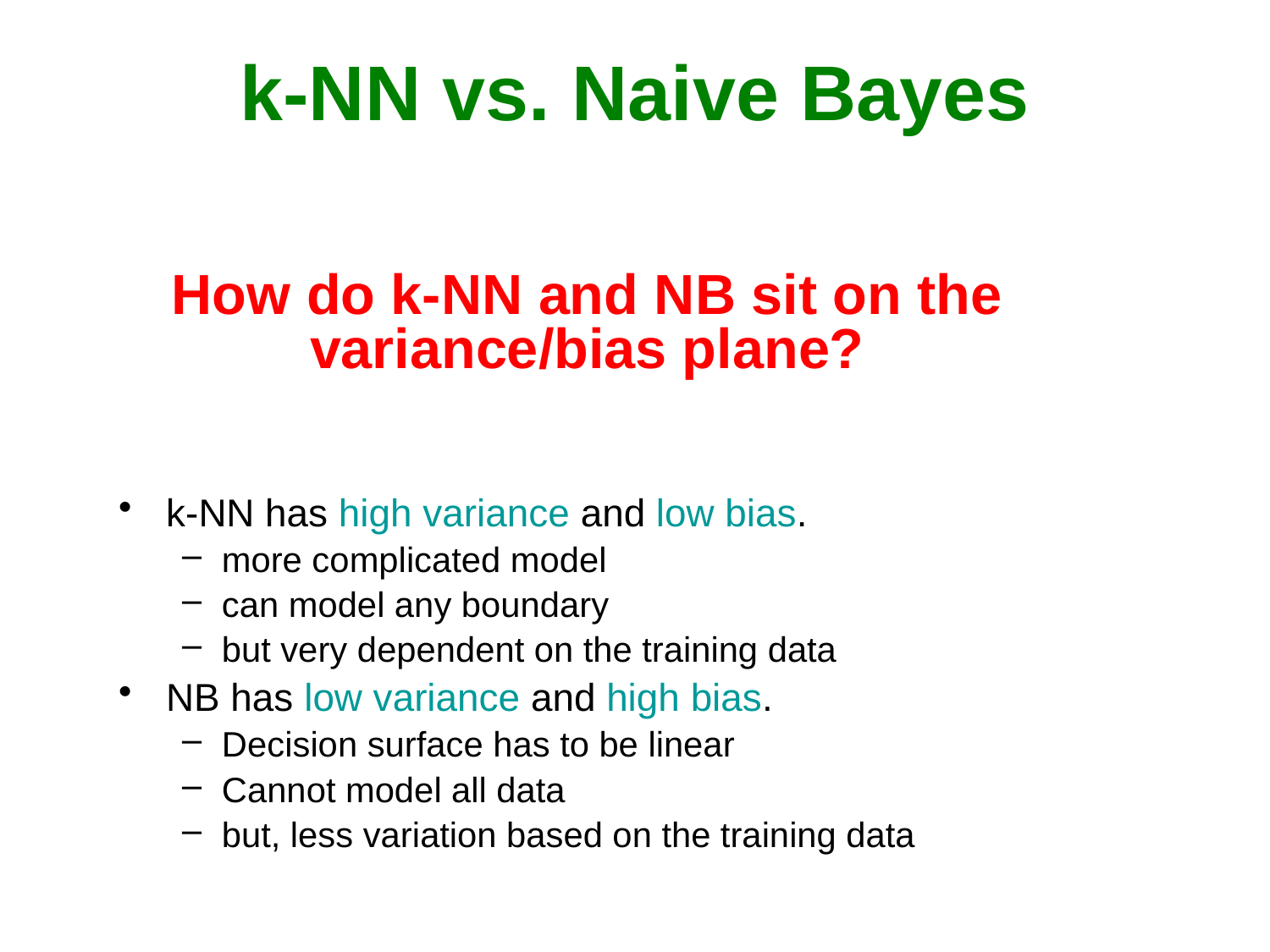

# k-NN vs. Naive Bayes
How do k-NN and NB sit on the variance/bias plane?
k-NN has high variance and low bias.
more complicated model
can model any boundary
but very dependent on the training data
NB has low variance and high bias.
Decision surface has to be linear
Cannot model all data
but, less variation based on the training data